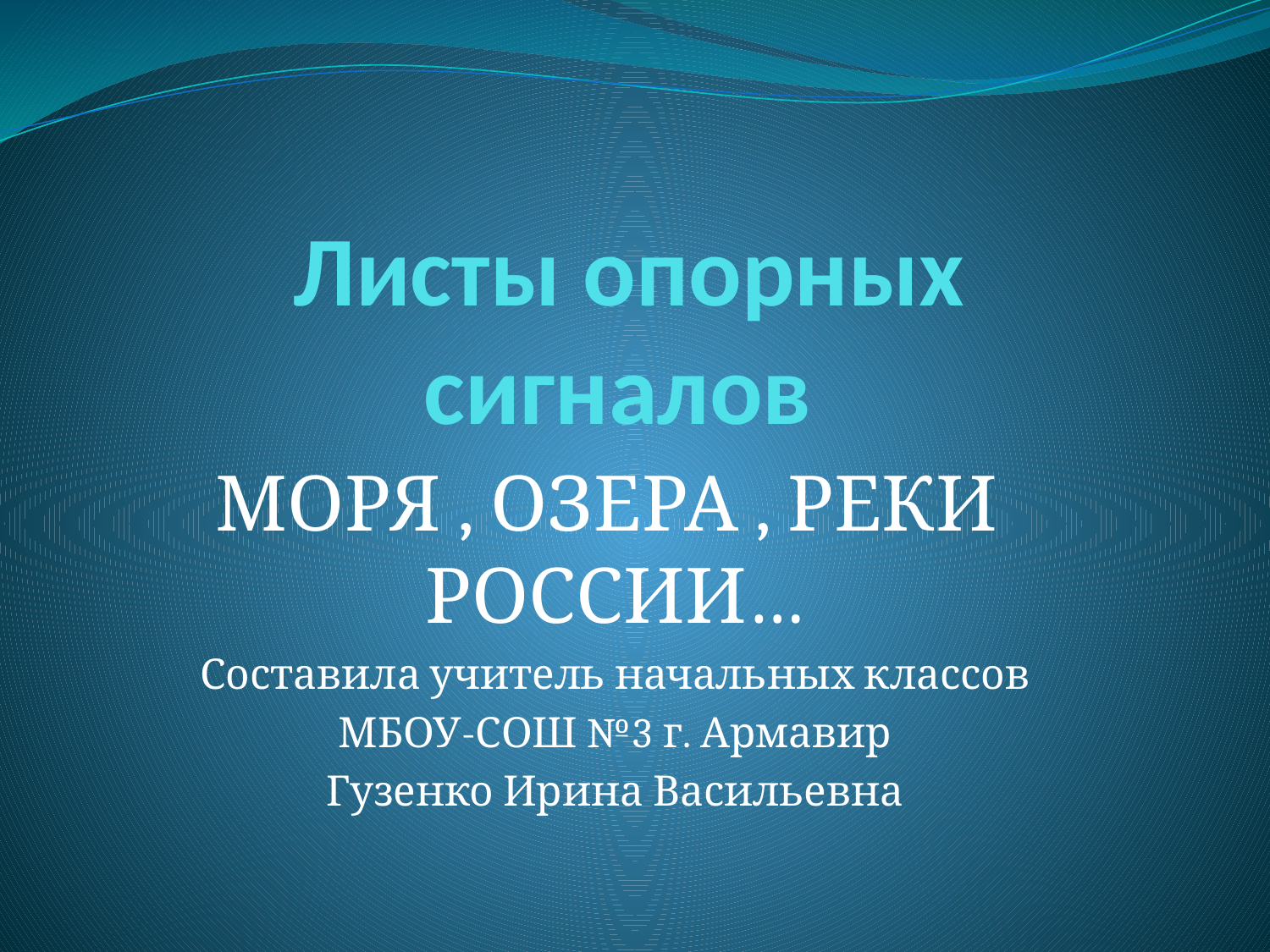

# Листы опорных сигналов
МОРЯ , ОЗЕРА , РЕКИ  РОССИИ…
Составила учитель начальных классов
МБОУ-СОШ №3 г. Армавир
Гузенко Ирина Васильевна